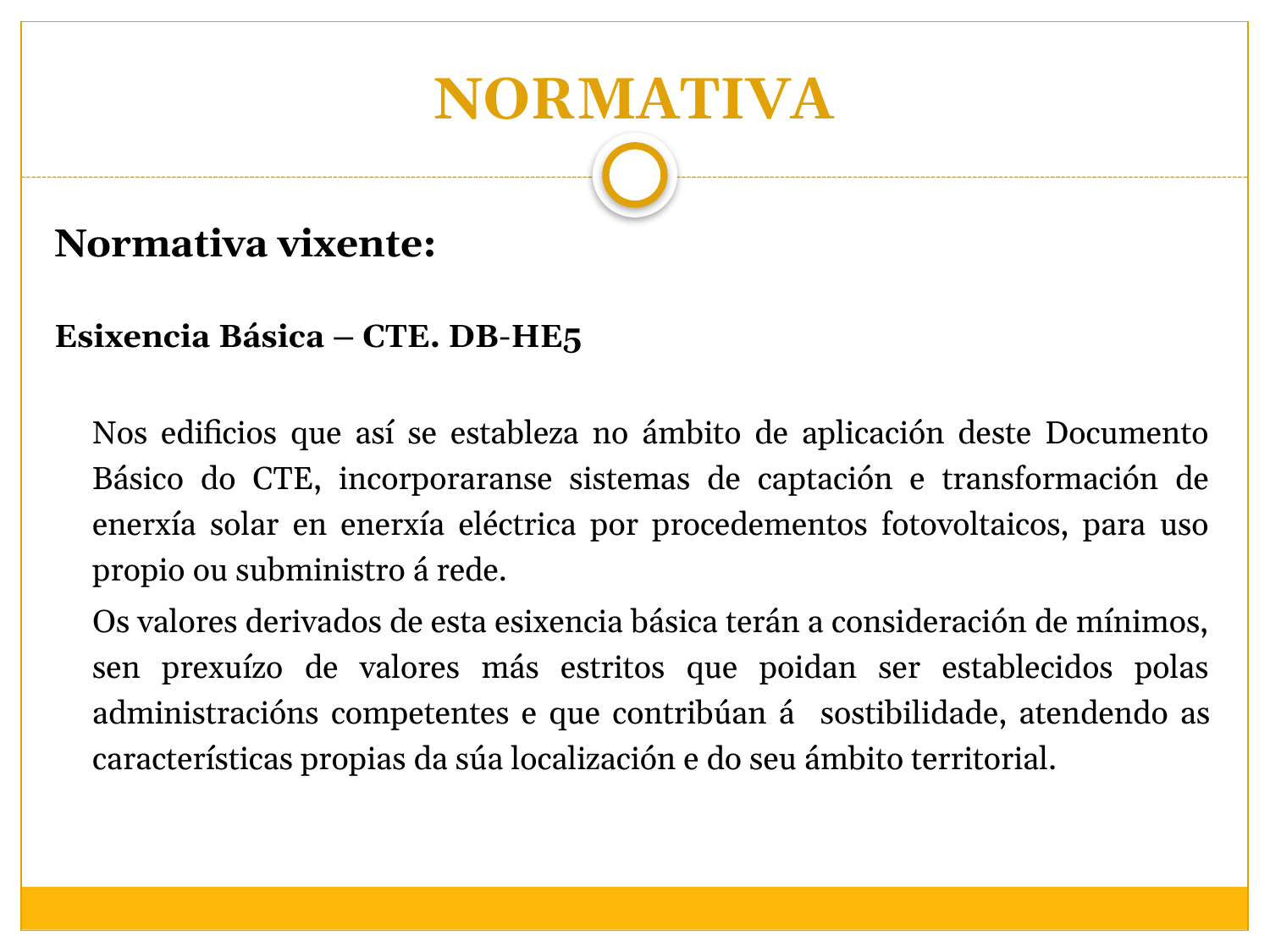

# NORMATIVA
Normativa vixente:

Esixencia Básica – CTE. DB-HE5

	Nos edificios que así se estableza no ámbito de aplicación deste Documento Básico do CTE, incorporaranse sistemas de captación e transformación de enerxía solar en enerxía eléctrica por procedementos fotovoltaicos, para uso propio ou subministro á rede.
	Os valores derivados de esta esixencia básica terán a consideración de mínimos, sen prexuízo de valores más estritos que poidan ser establecidos polas administracións competentes e que contribúan á  sostibilidade, atendendo as características propias da súa localización e do seu ámbito territorial.